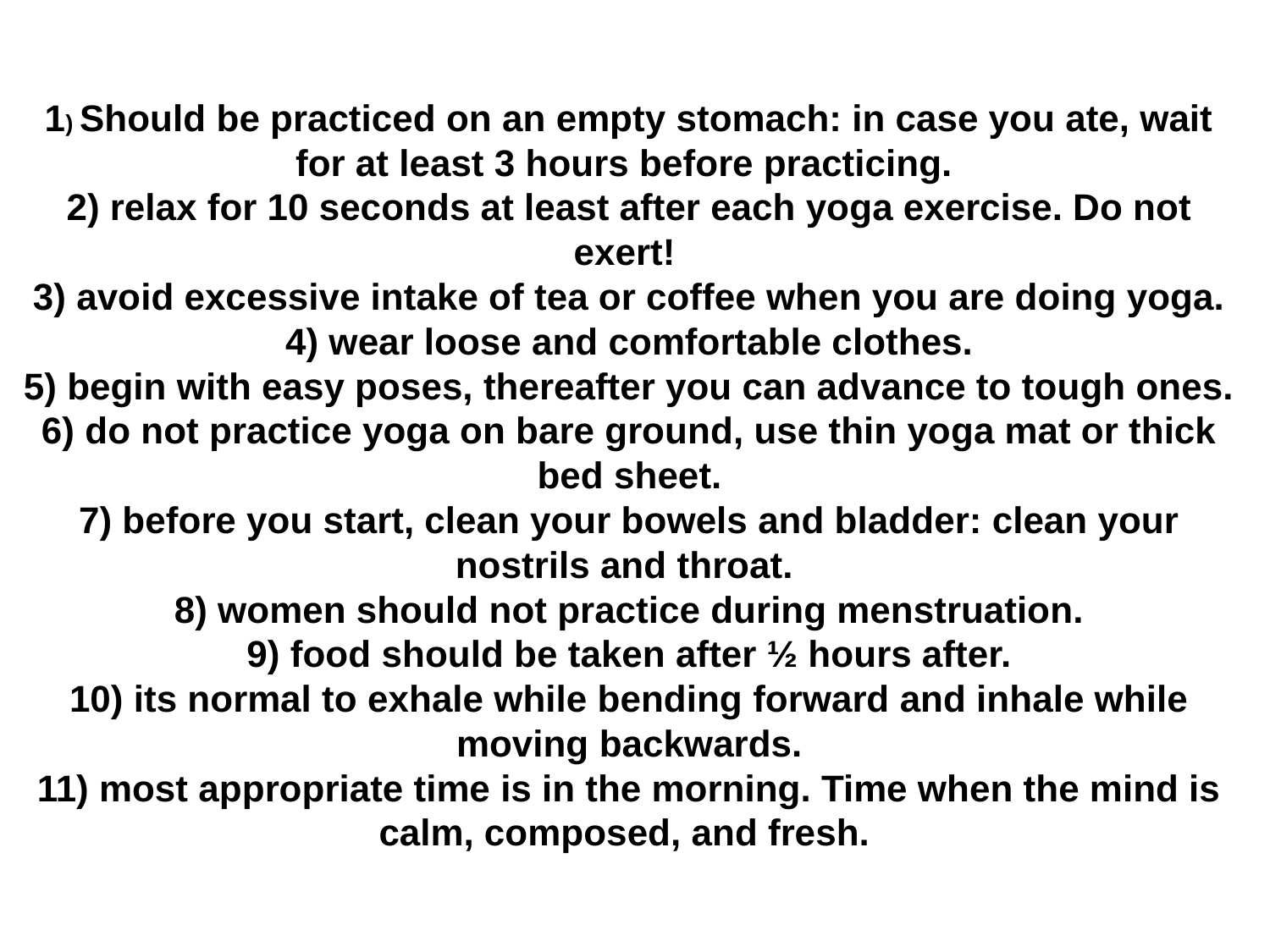

# 1) Should be practiced on an empty stomach: in case you ate, wait for at least 3 hours before practicing. 2) relax for 10 seconds at least after each yoga exercise. Do not exert! 3) avoid excessive intake of tea or coffee when you are doing yoga. 4) wear loose and comfortable clothes. 5) begin with easy poses, thereafter you can advance to tough ones. 6) do not practice yoga on bare ground, use thin yoga mat or thick bed sheet. 7) before you start, clean your bowels and bladder: clean your nostrils and throat. 8) women should not practice during menstruation. 9) food should be taken after ½ hours after. 10) its normal to exhale while bending forward and inhale while moving backwards. 11) most appropriate time is in the morning. Time when the mind is calm, composed, and fresh.